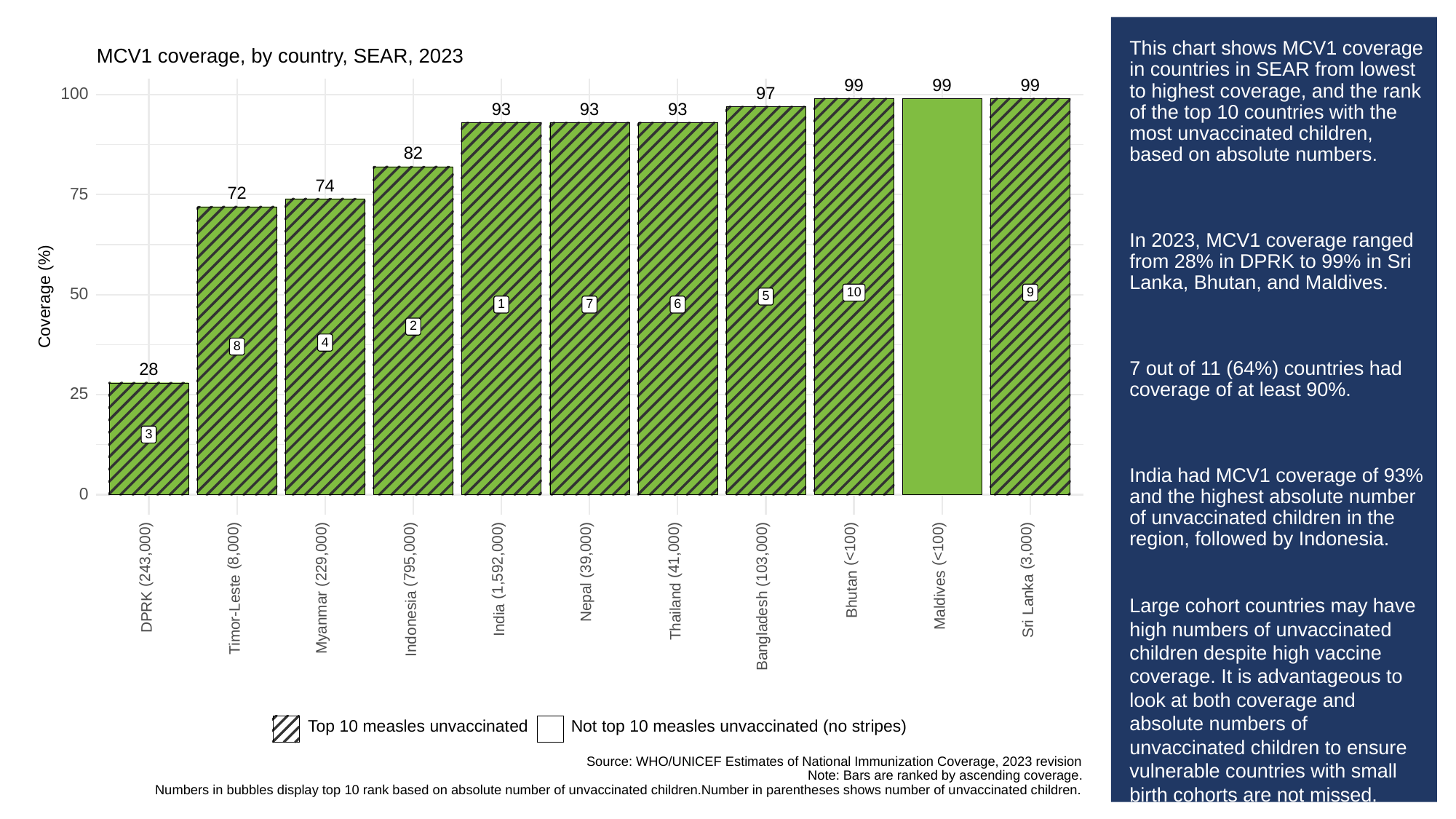

# This chart shows MCV1 coverage in countries in SEAR from lowest to highest coverage, and the rank of the top 10 countries with the most unvaccinated children, based on absolute numbers.

In 2023, MCV1 coverage ranged from 28% in DPRK to 99% in Sri Lanka, Bhutan, and Maldives.

7 out of 11 (64%) countries had coverage of at least 90%.

India had MCV1 coverage of 93% and the highest absolute number of unvaccinated children in the region, followed by Indonesia.

Large cohort countries may have high numbers of unvaccinated children despite high vaccine coverage. It is advantageous to look at both coverage and absolute numbers of unvaccinated children to ensure vulnerable countries with small birth cohorts are not missed.

MCV1 coverage, by country, SEAR, 2023

99
99
99
97
100

93
93
93

82

74

72
75

10
9

50

Coverage (%)

5

6

1
7

2

4

8

28

25

3

0

(<100)
(<100)
(8,000)
(3,000)
(39,000)
(41,000)
(243,000)
(229,000)
(795,000)
(103,000)
(1,592,000)
Bhutan
Lanka
Maldives
Nepal
Thailand
DPRK
Timor-Leste
India
Myanmar
Indonesia
Sri
Bangladesh

Not top 10 measles unvaccinated (no stripes)
Top 10 measles unvaccinated

Source: WHO/UNICEF Estimates of National Immunization Coverage, 2023 revision
Note: Bars are ranked by ascending coverage.
Numbers in bubbles display top 10 rank based on absolute number of unvaccinated children.Number in parentheses shows number of unvaccinated children.